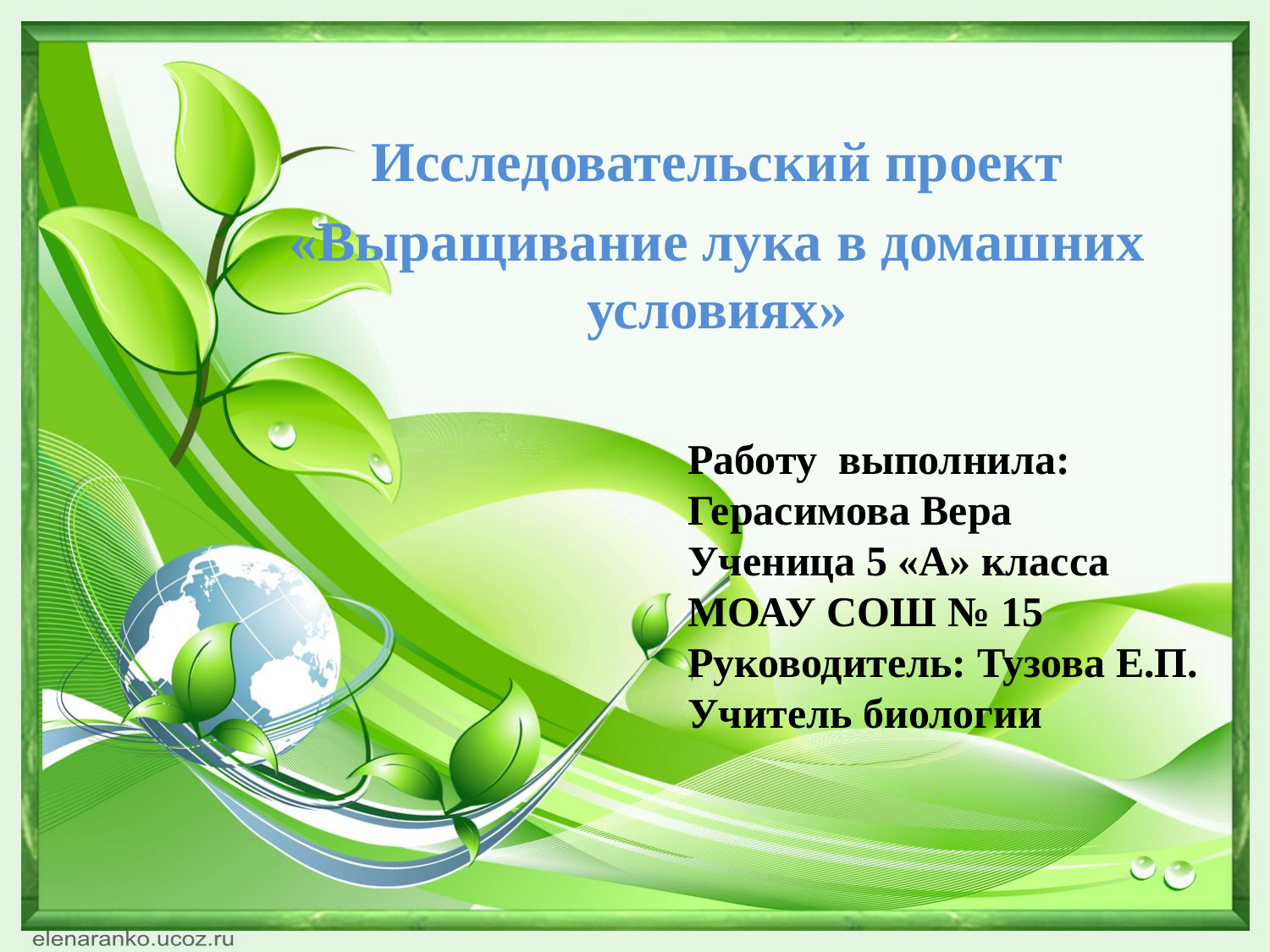

Исследовательский проект
«Выращивание лука в домашних условиях»
Работу  выполнила:
Герасимова Вера
Ученица 5 «А» класса МОАУ СОШ № 15
Руководитель: Тузова Е.П.
Учитель биологии